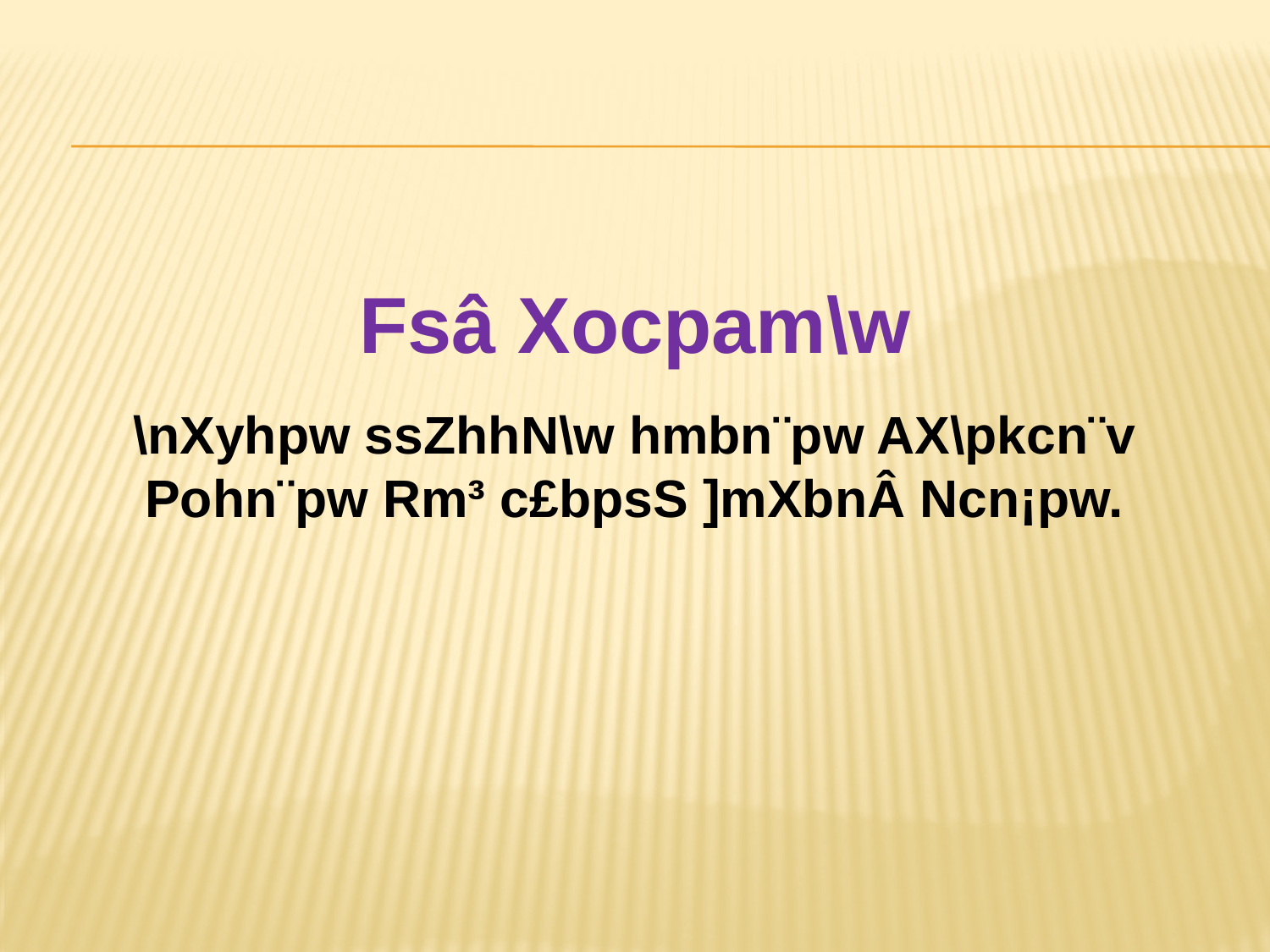

Fsâ Xocpam\w

\nXyhpw ssZhhN\w hmbn¨pw AX\pkcn¨v Pohn¨pw Rm³ c£bpsS ]mXbnÂ Ncn¡pw.